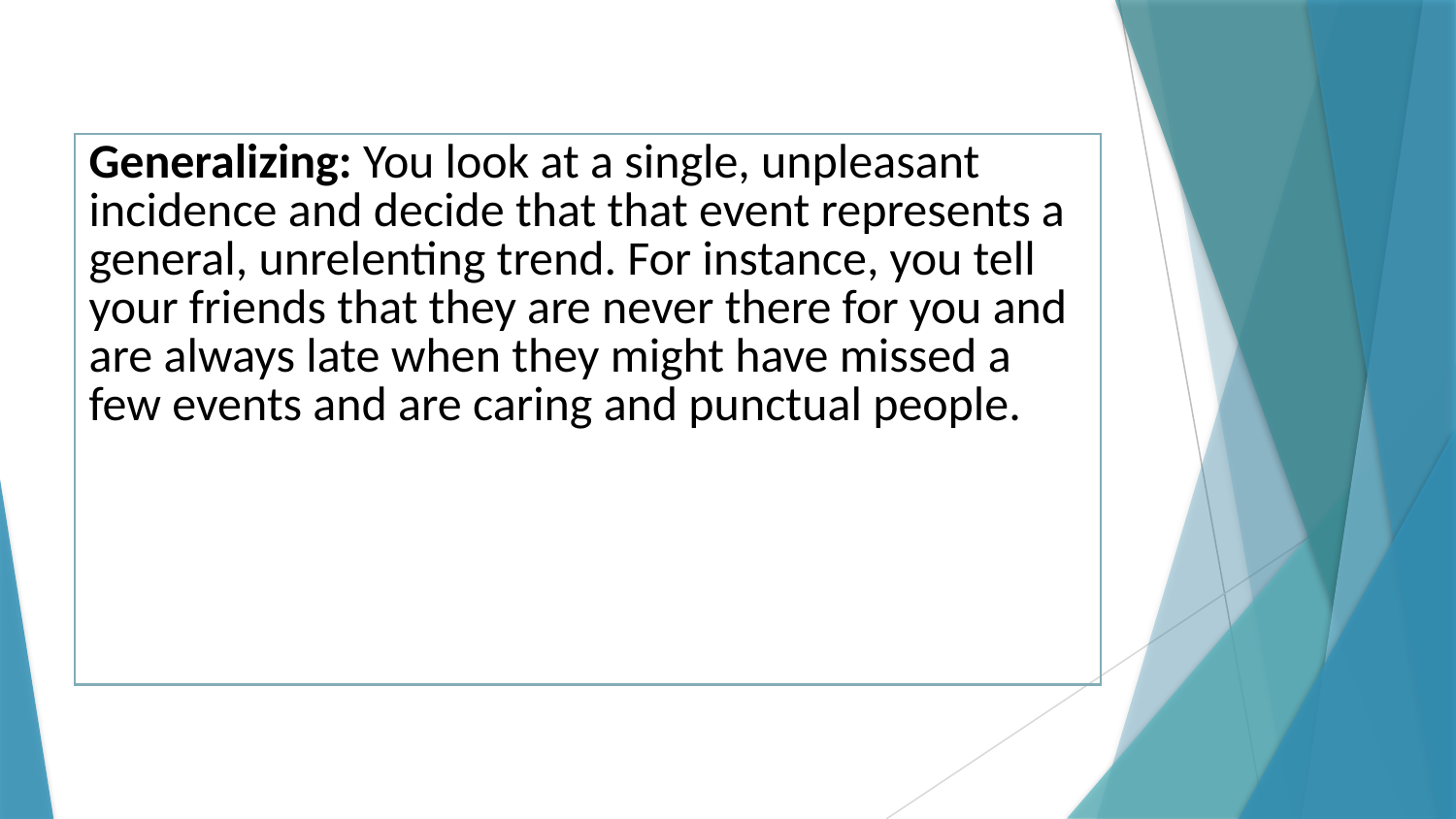

| Generalizing: You look at a single, unpleasant incidence and decide that that event represents a general, unrelenting trend. For instance, you tell your friends that they are never there for you and are always late when they might have missed a few events and are caring and punctual people. |
| --- |